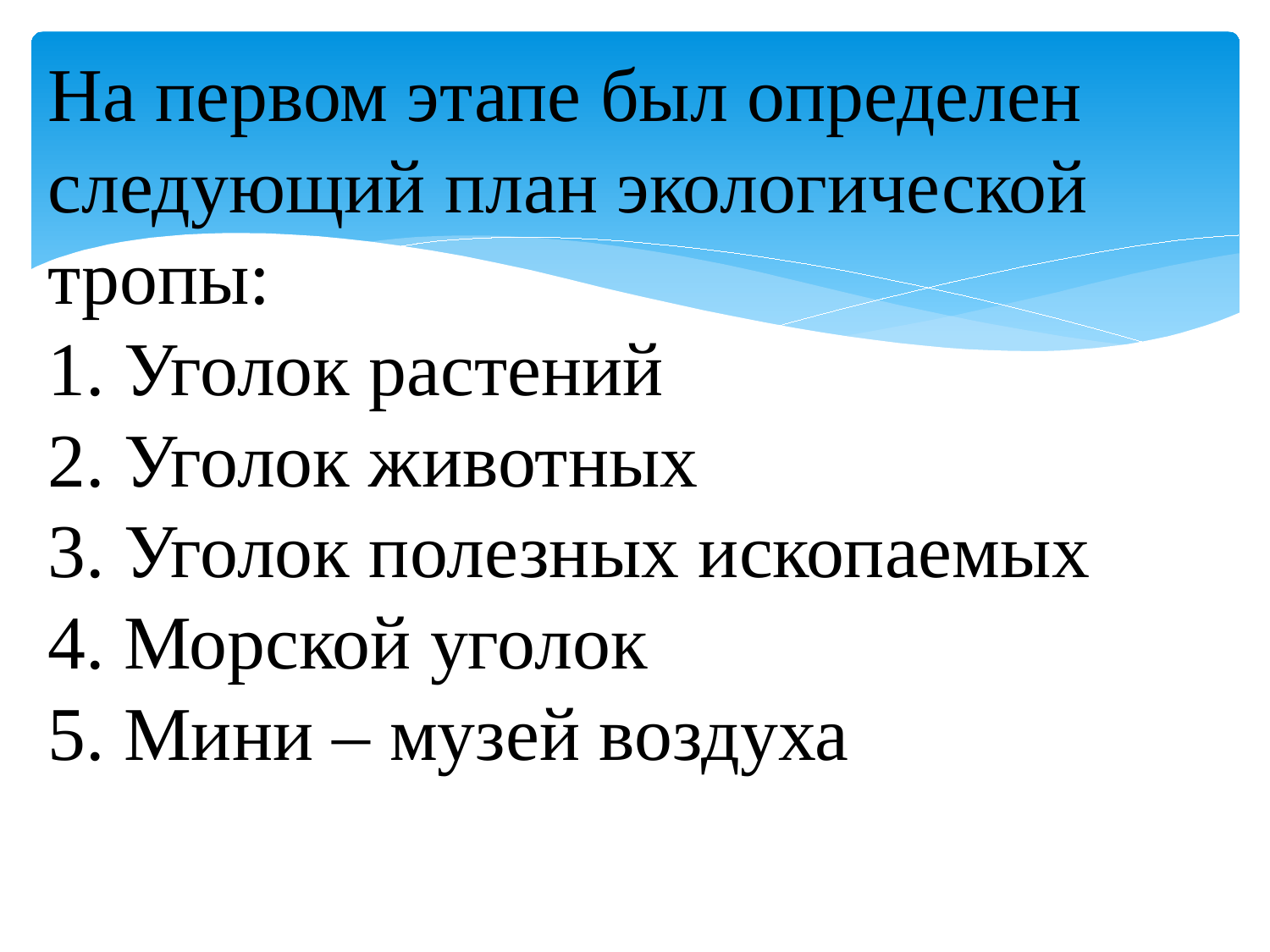

# На первом этапе был определен следующий план экологической тропы: 1. Уголок растений 2. Уголок животных 3. Уголок полезных ископаемых 4. Морской уголок 5. Мини – музей воздуха